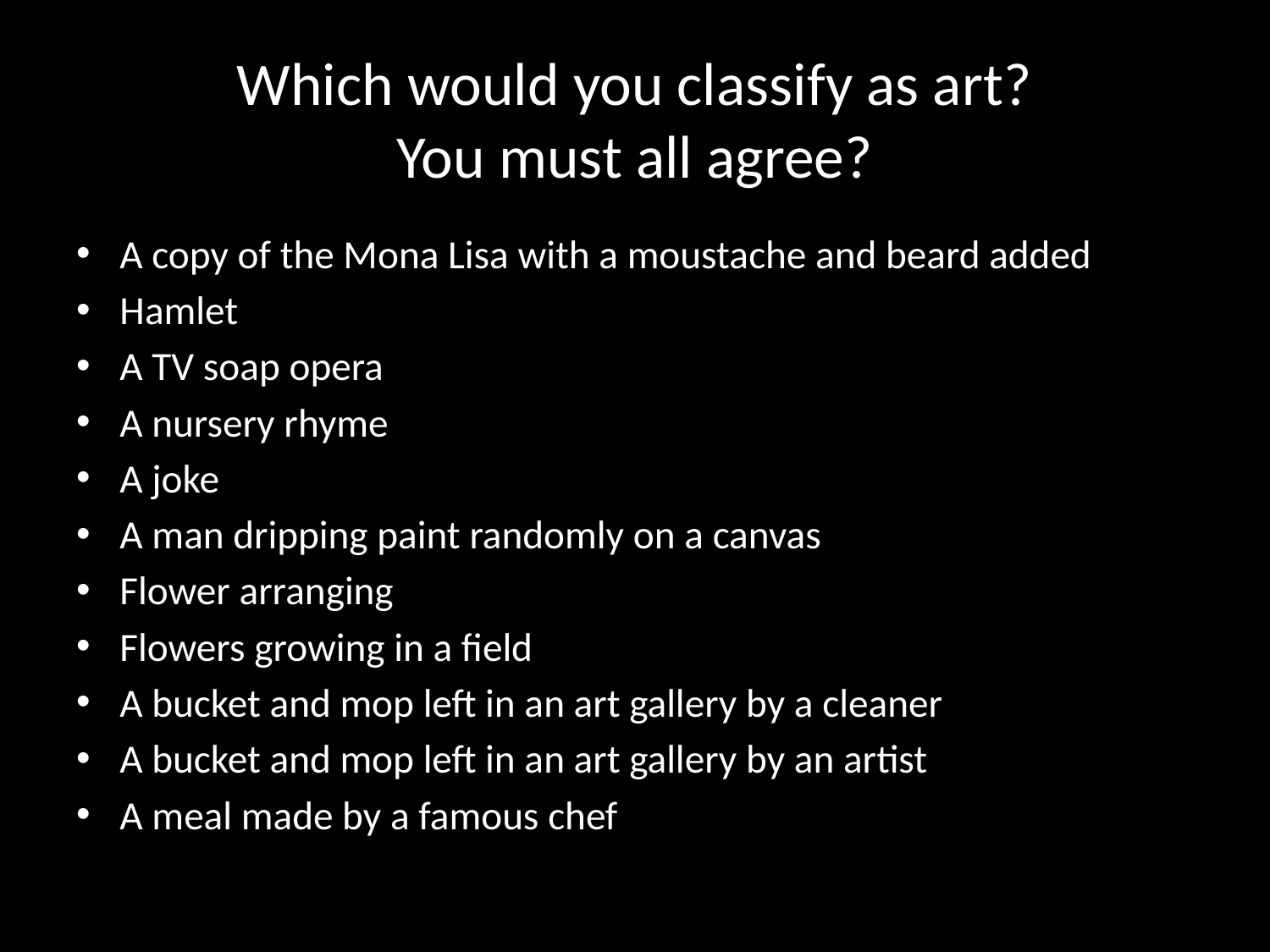

# Which would you classify as art? You must all agree?
A copy of the Mona Lisa with a moustache and beard added
Hamlet
A TV soap opera
A nursery rhyme
A joke
A man dripping paint randomly on a canvas
Flower arranging
Flowers growing in a field
A bucket and mop left in an art gallery by a cleaner
A bucket and mop left in an art gallery by an artist
A meal made by a famous chef